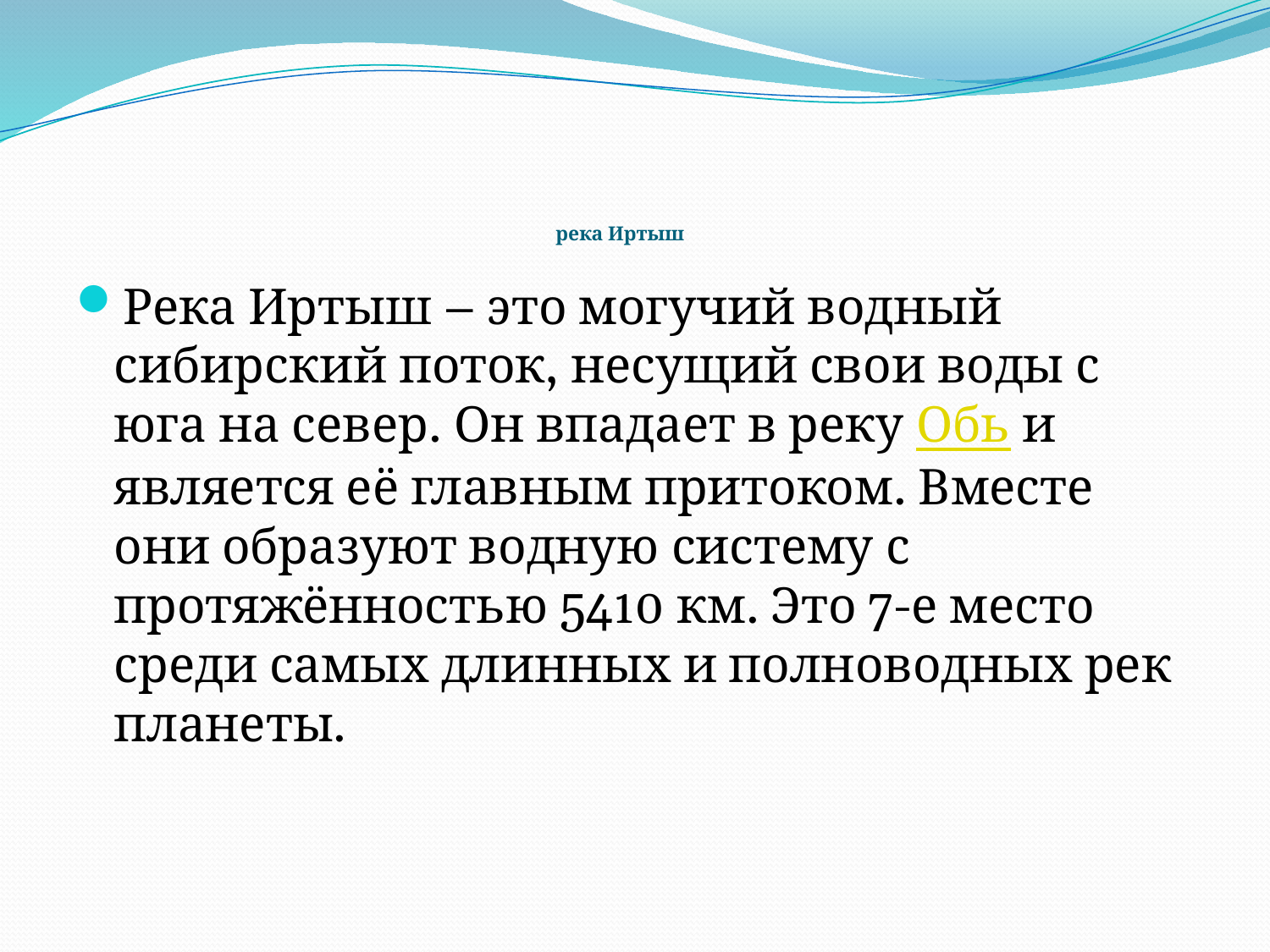

# река Иртыш
Река Иртыш – это могучий водный сибирский поток, несущий свои воды с юга на север. Он впадает в реку Обь и является её главным притоком. Вместе они образуют водную систему с протяжённостью 5410 км. Это 7-е место среди самых длинных и полноводных рек планеты.